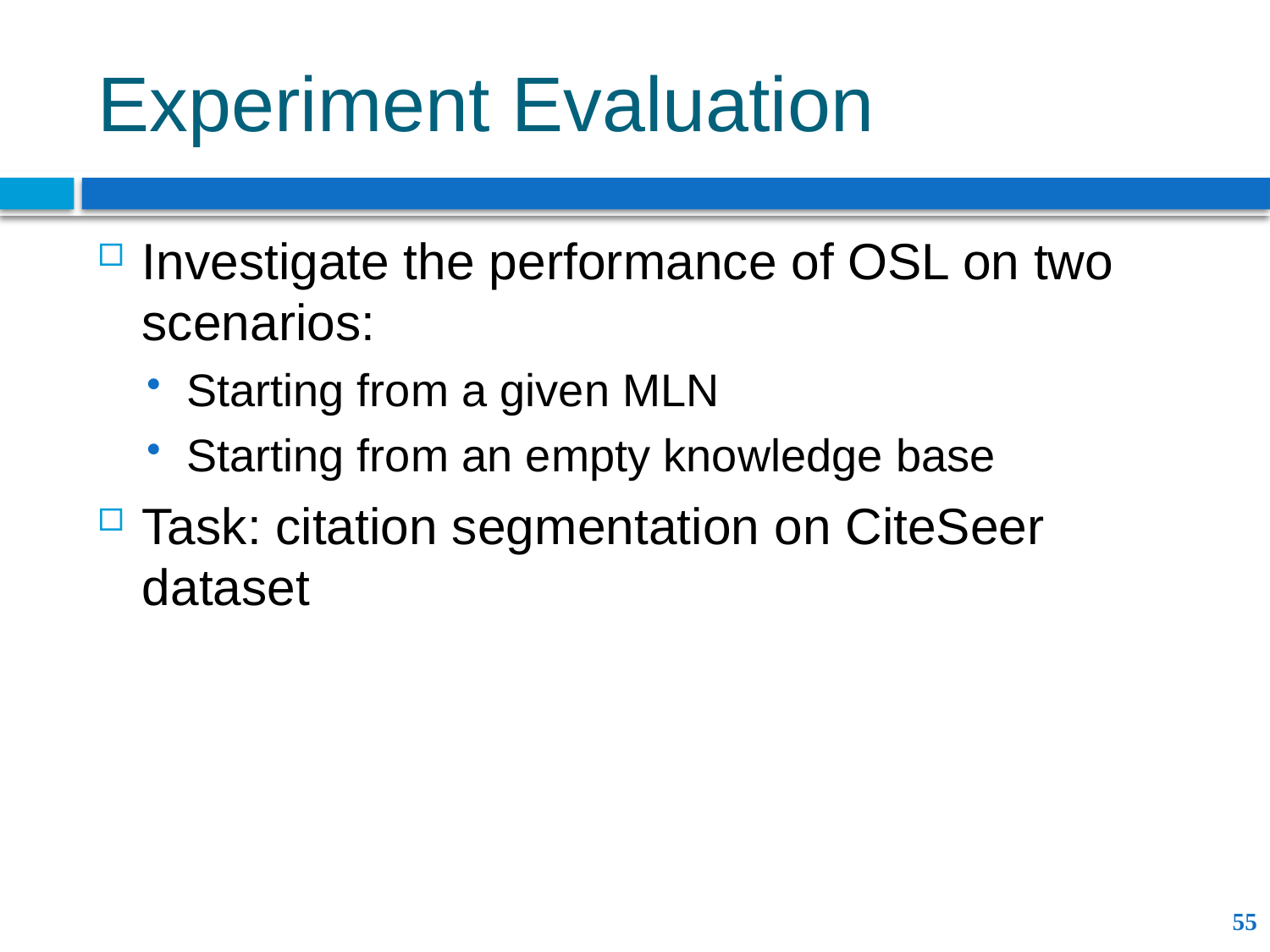

# Experiment Evaluation
Investigate the performance of OSL on two scenarios:
Starting from a given MLN
Starting from an empty knowledge base
Task: citation segmentation on CiteSeer dataset
55